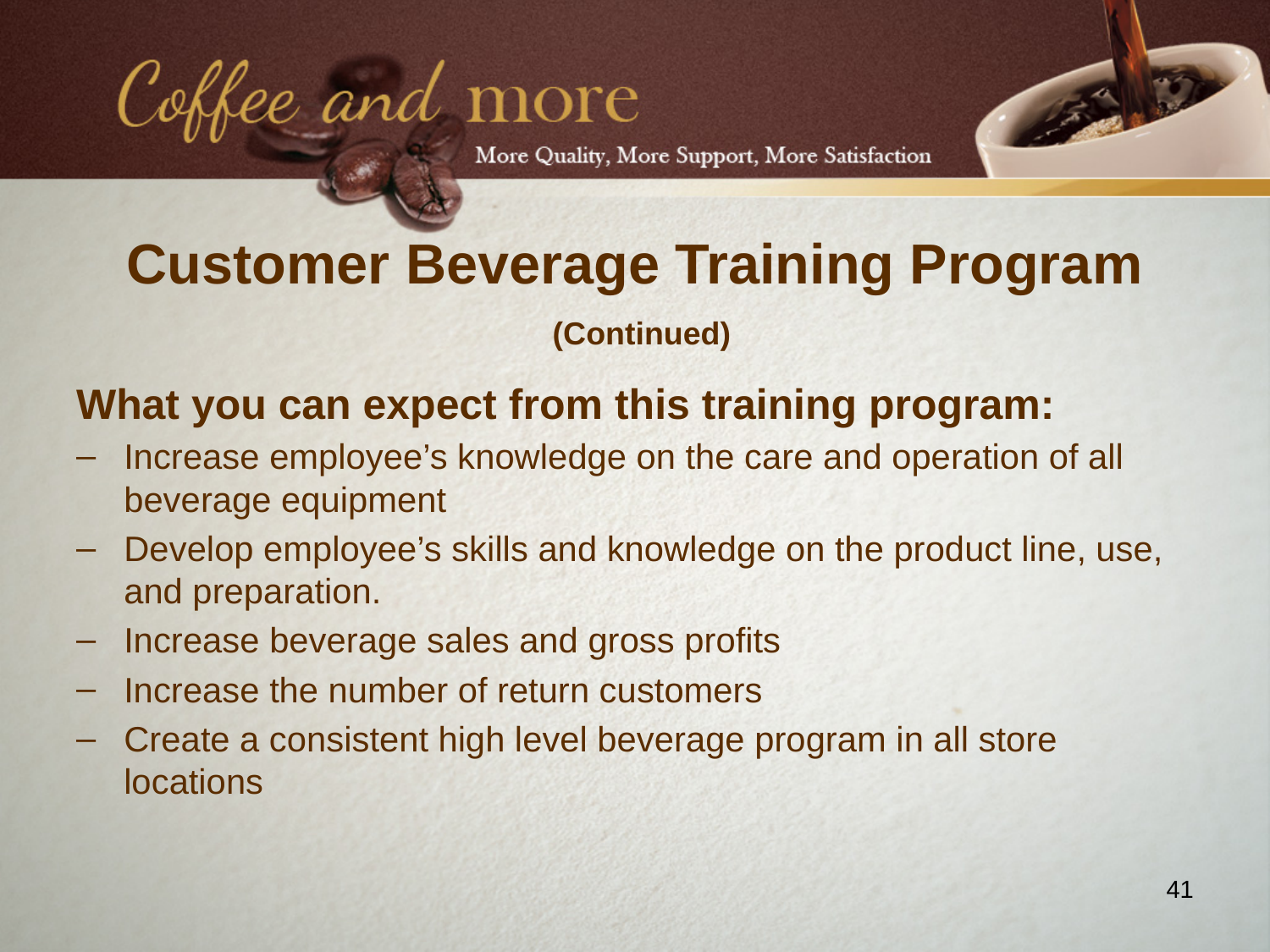

# Customer Beverage Training Program (Continued)
What you can expect from this training program:
Increase employee’s knowledge on the care and operation of all beverage equipment
Develop employee’s skills and knowledge on the product line, use, and preparation.
Increase beverage sales and gross profits
Increase the number of return customers
Create a consistent high level beverage program in all store locations
41